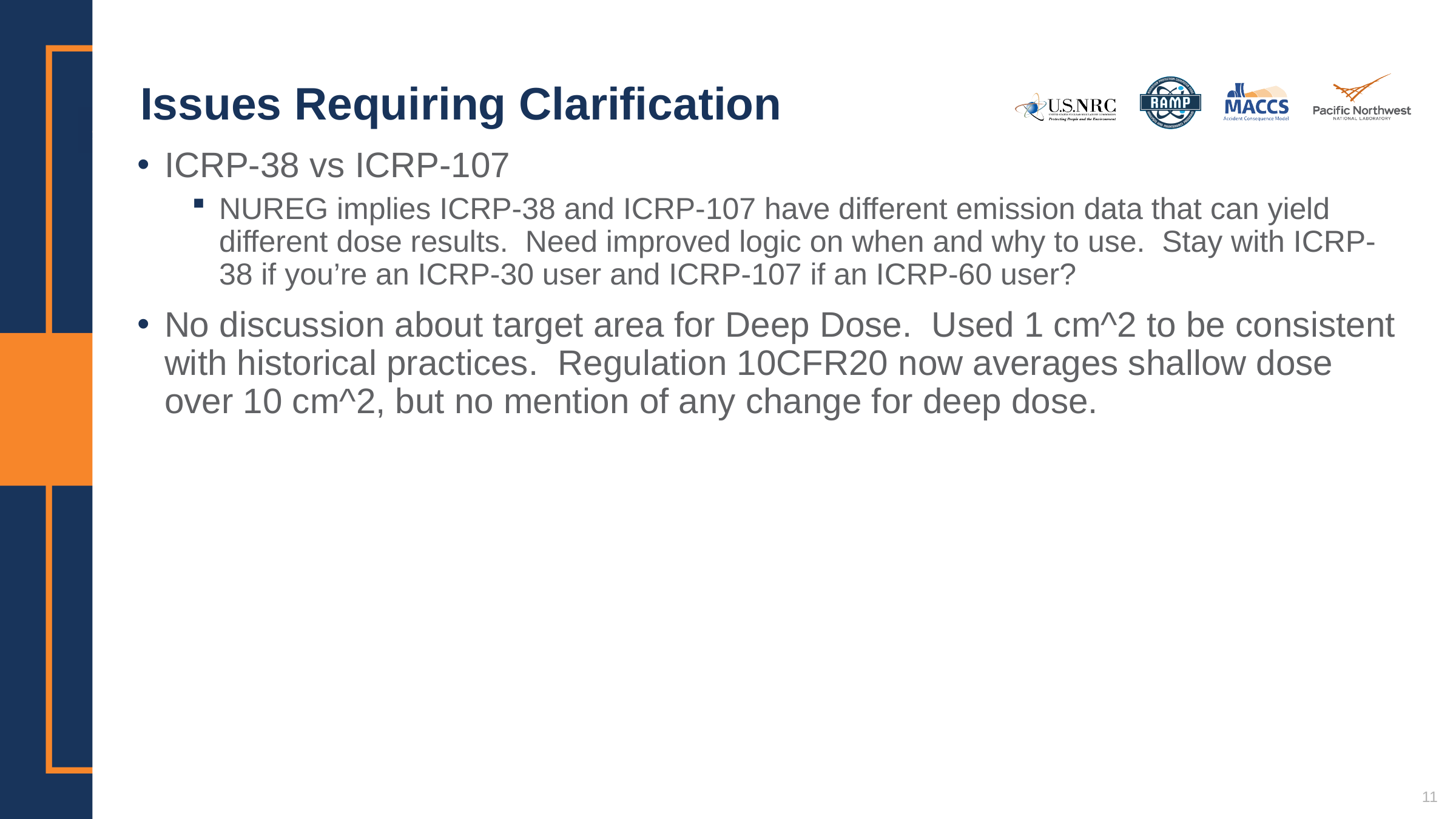

# Issues Requiring Clarification
ICRP-38 vs ICRP-107
NUREG implies ICRP-38 and ICRP-107 have different emission data that can yield different dose results.  Need improved logic on when and why to use.  Stay with ICRP-38 if you’re an ICRP-30 user and ICRP-107 if an ICRP-60 user?
No discussion about target area for Deep Dose.  Used 1 cm^2 to be consistent with historical practices.  Regulation 10CFR20 now averages shallow dose over 10 cm^2, but no mention of any change for deep dose.

11